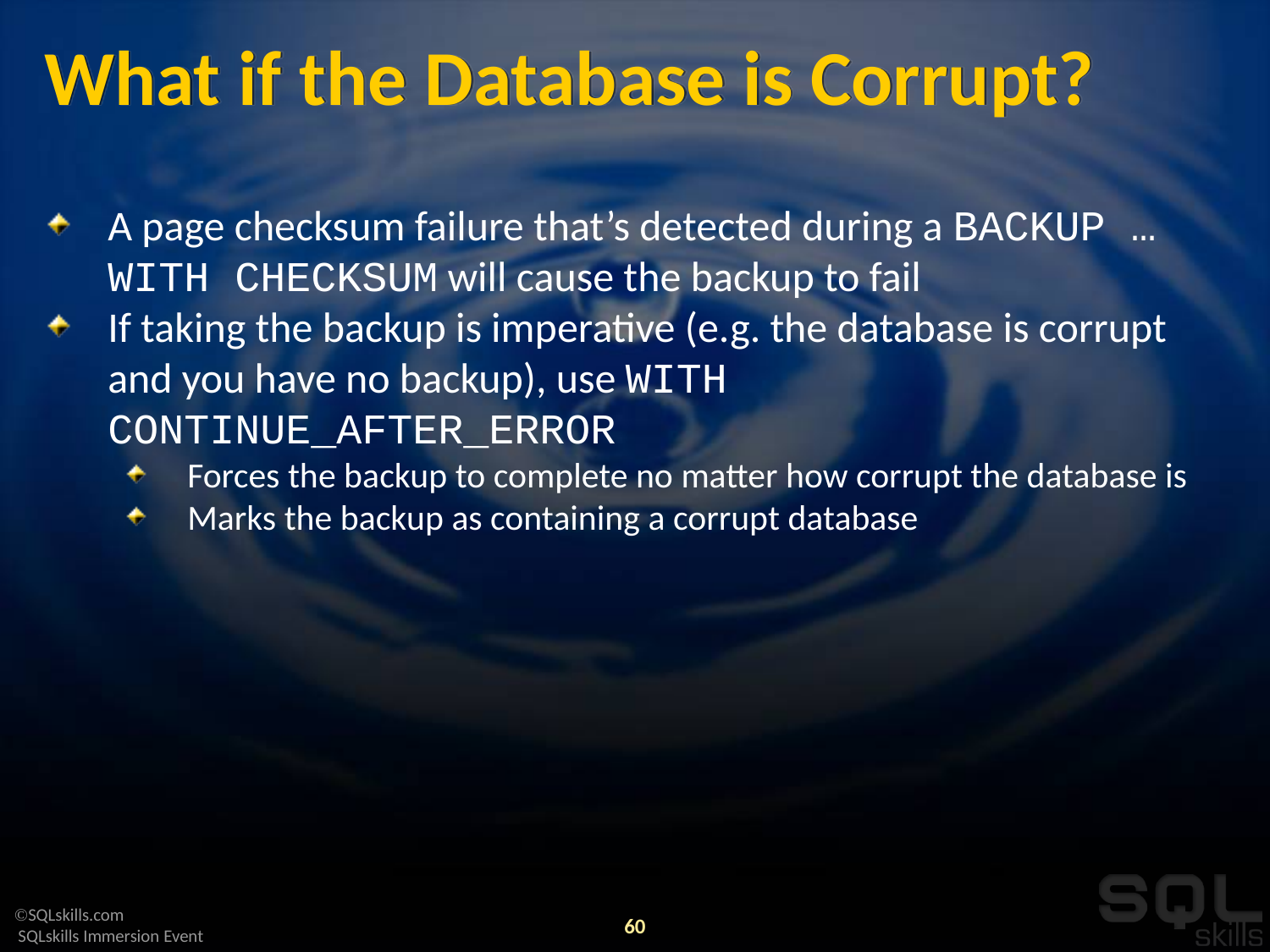

# What if the Database is Corrupt?
A page checksum failure that’s detected during a BACKUP … WITH CHECKSUM will cause the backup to fail
If taking the backup is imperative (e.g. the database is corrupt and you have no backup), use WITH CONTINUE_AFTER_ERROR
Forces the backup to complete no matter how corrupt the database is
Marks the backup as containing a corrupt database
60